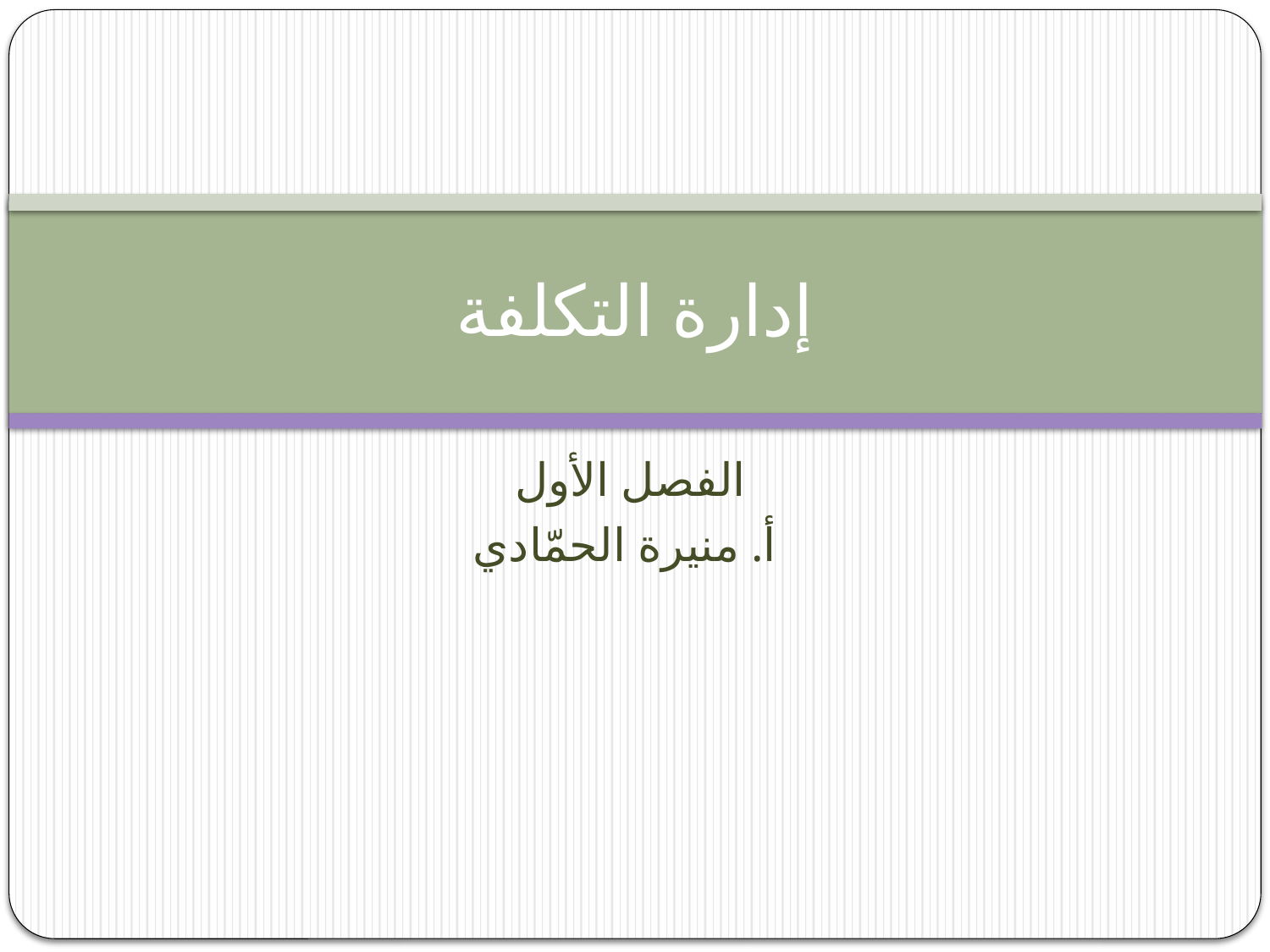

# إدارة التكلفة
الفصل الأول
أ. منيرة الحمّادي